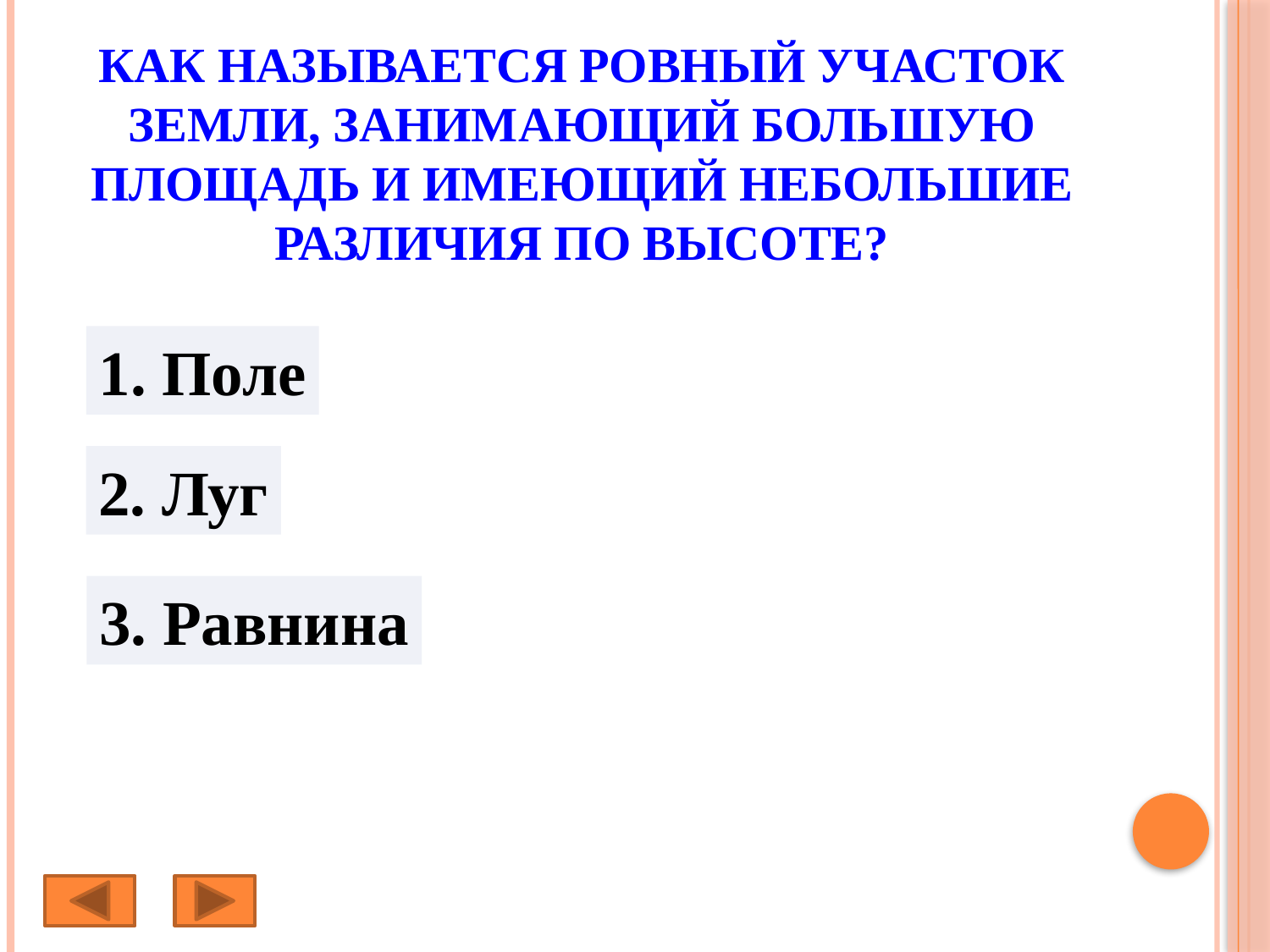

# Как называется ровный участок земли, занимающий большую площадь и имеющий небольшие различия по высоте?
1. Поле
2. Луг
3. Равнина